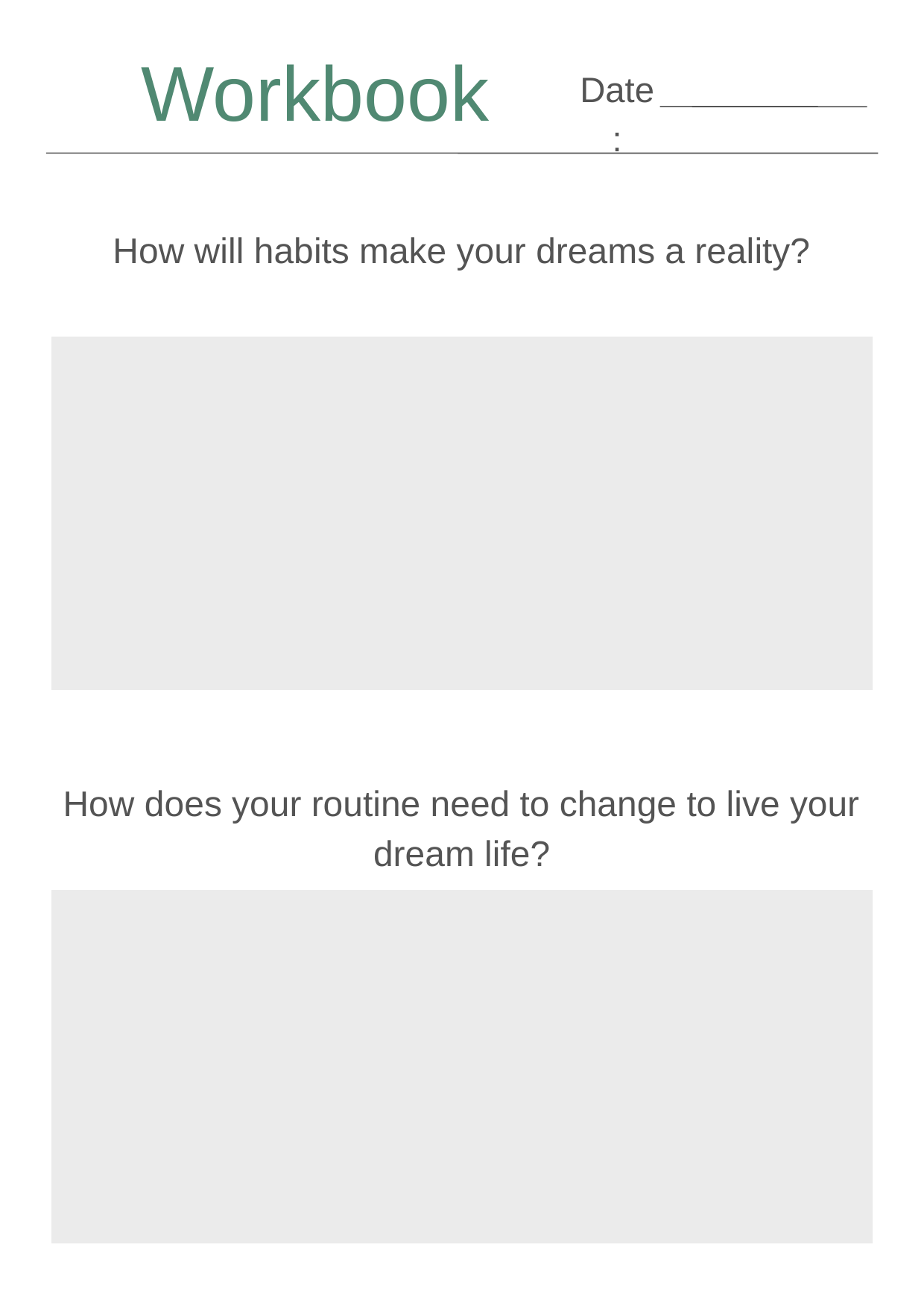

Workbook
Date:

How will habits make your dreams a reality?

How does your routine need to change to live your dream life?